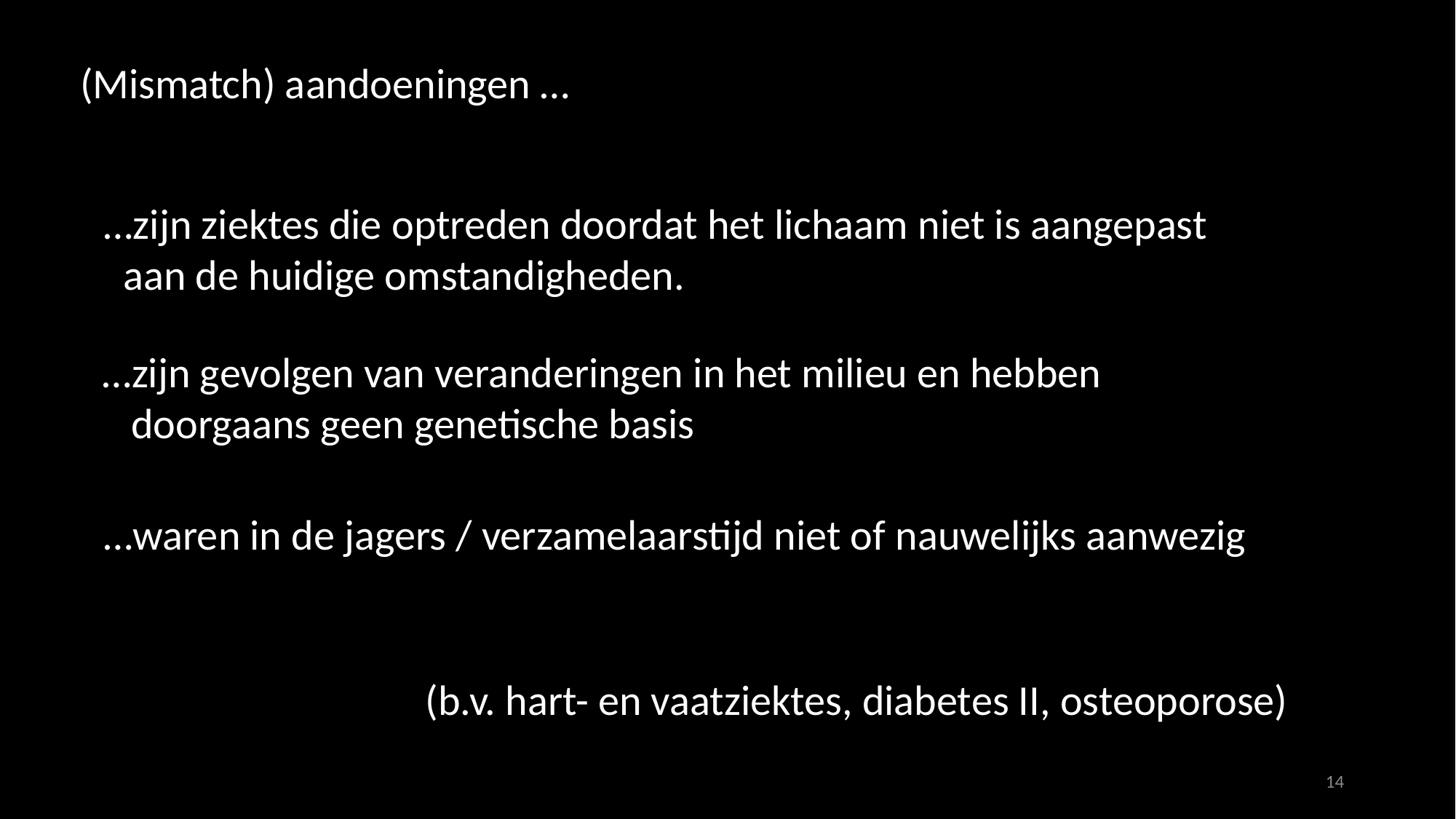

(Mismatch) aandoeningen …
…zijn ziektes die optreden doordat het lichaam niet is aangepast
  aan de huidige omstandigheden.
…zijn gevolgen van veranderingen in het milieu en hebben
   doorgaans geen genetische basis
…waren in de jagers / verzamelaarstijd niet of nauwelijks aanwezig
(b.v. hart- en vaatziektes, diabetes II, osteoporose)
14